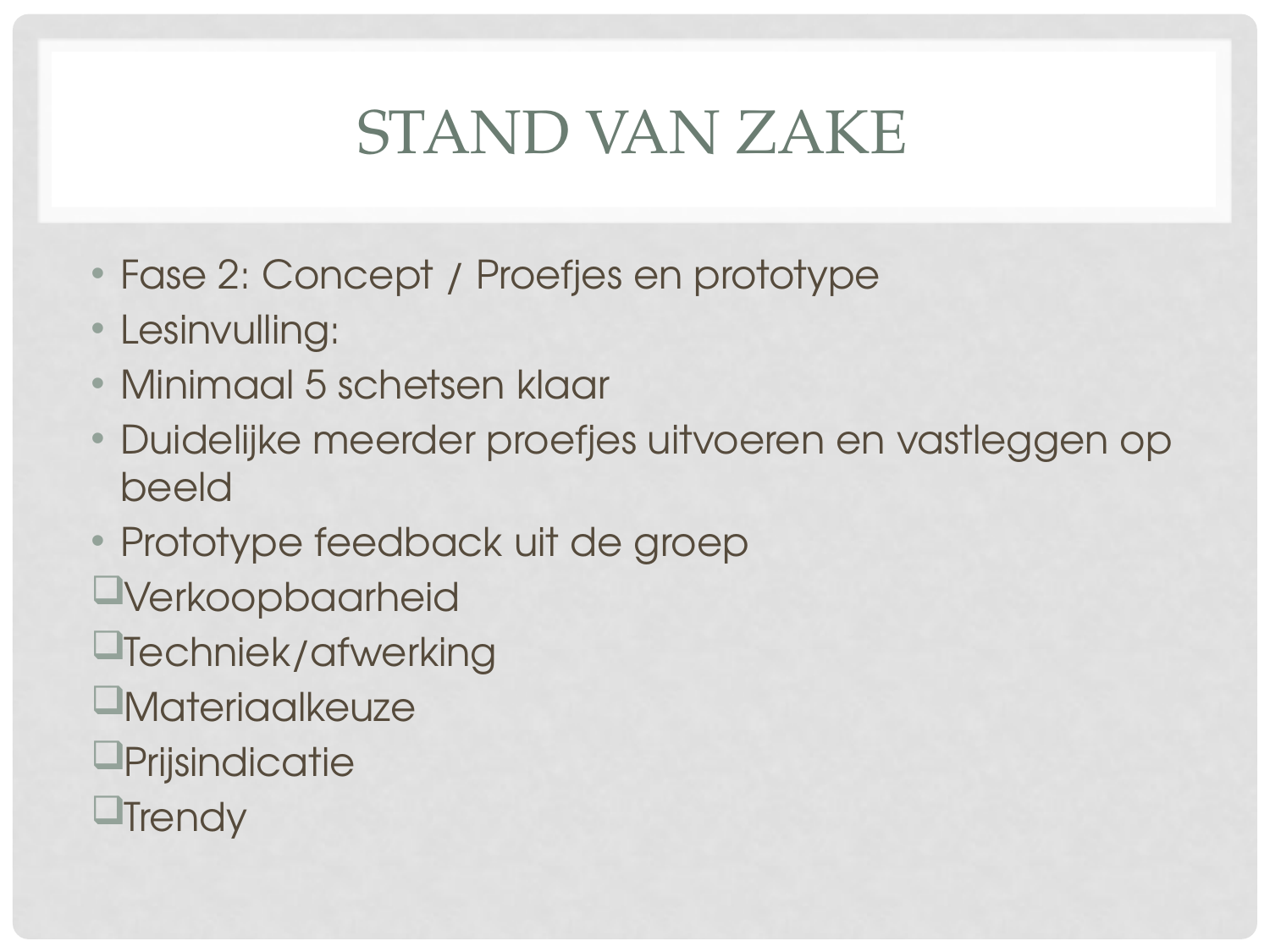

# Stand van zake
Fase 2: Concept / Proefjes en prototype
Lesinvulling:
Minimaal 5 schetsen klaar
Duidelijke meerder proefjes uitvoeren en vastleggen op beeld
Prototype feedback uit de groep
Verkoopbaarheid
Techniek/afwerking
Materiaalkeuze
Prijsindicatie
Trendy